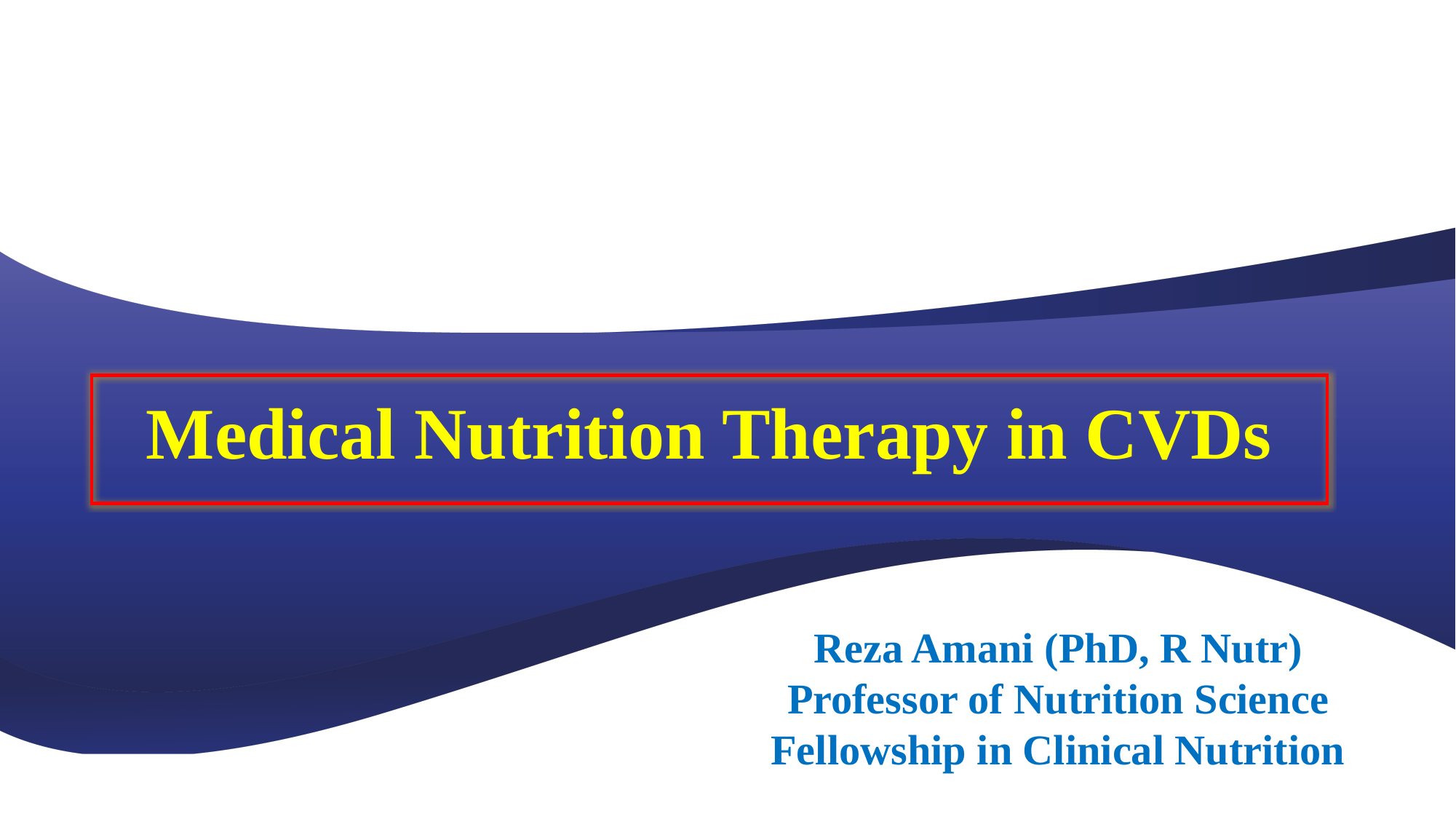

# Medical Nutrition Therapy in CVDs
Reza Amani (PhD, R Nutr)
Professor of Nutrition Science
Fellowship in Clinical Nutrition